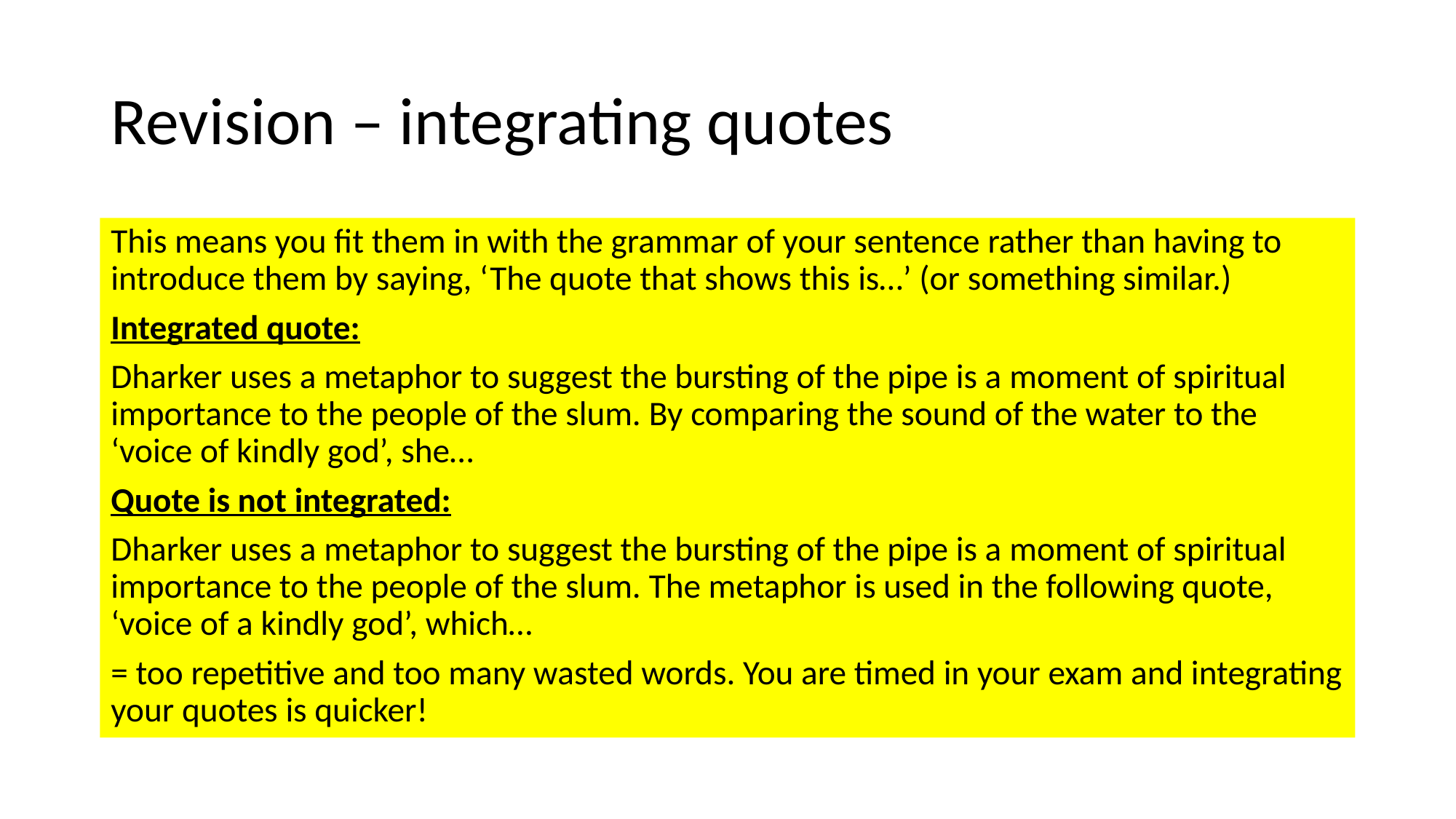

# Revision – integrating quotes
This means you fit them in with the grammar of your sentence rather than having to introduce them by saying, ‘The quote that shows this is…’ (or something similar.)
Integrated quote:
Dharker uses a metaphor to suggest the bursting of the pipe is a moment of spiritual importance to the people of the slum. By comparing the sound of the water to the ‘voice of kindly god’, she…
Quote is not integrated:
Dharker uses a metaphor to suggest the bursting of the pipe is a moment of spiritual importance to the people of the slum. The metaphor is used in the following quote, ‘voice of a kindly god’, which…
= too repetitive and too many wasted words. You are timed in your exam and integrating your quotes is quicker!